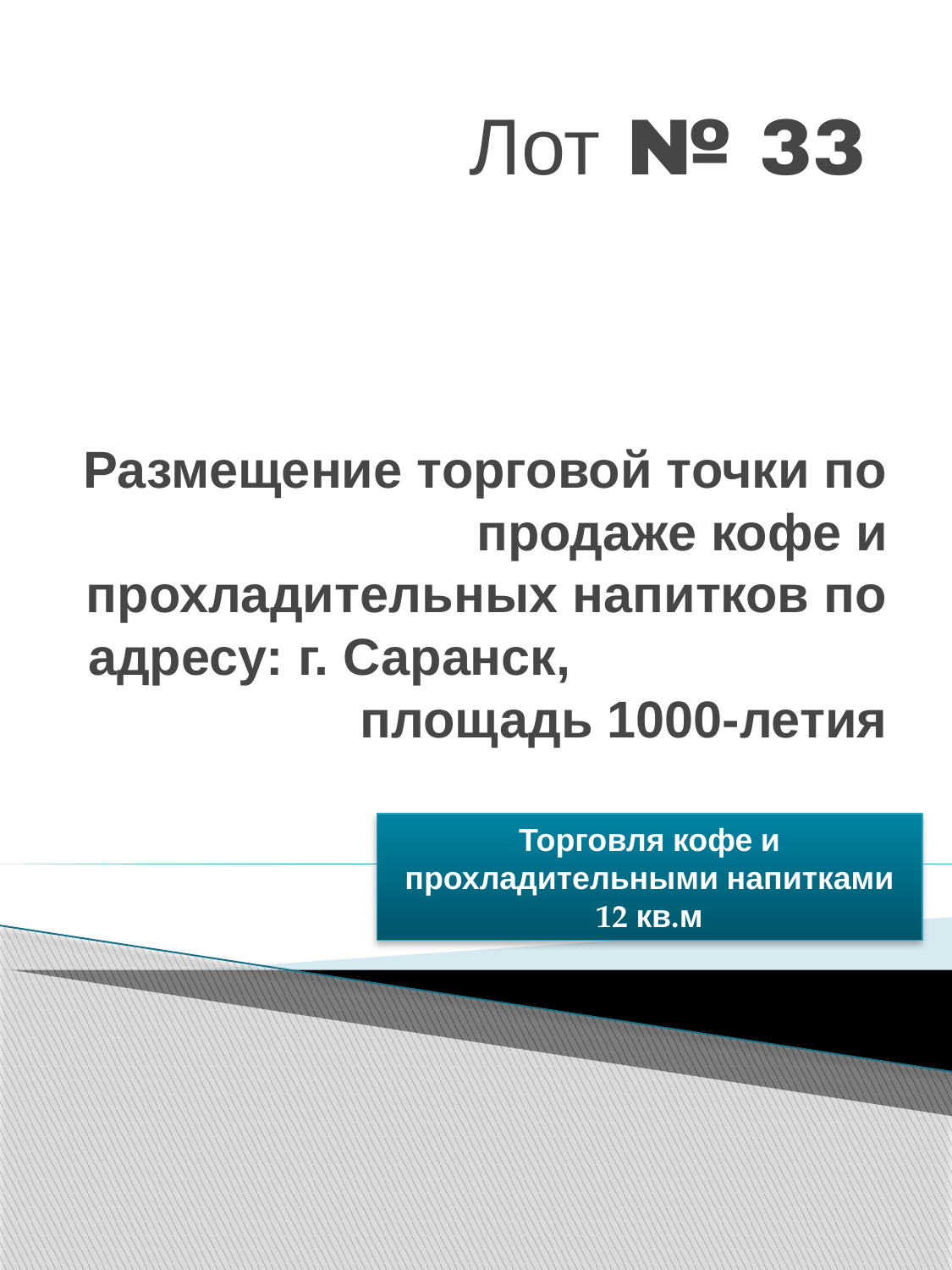

Лот № 33
# Размещение торговой точки по продаже кофе и прохладительных напитков по адресу: г. Саранск,                       площадь 1000-летия
Торговля кофе и прохладительными напитками 12 кв.м